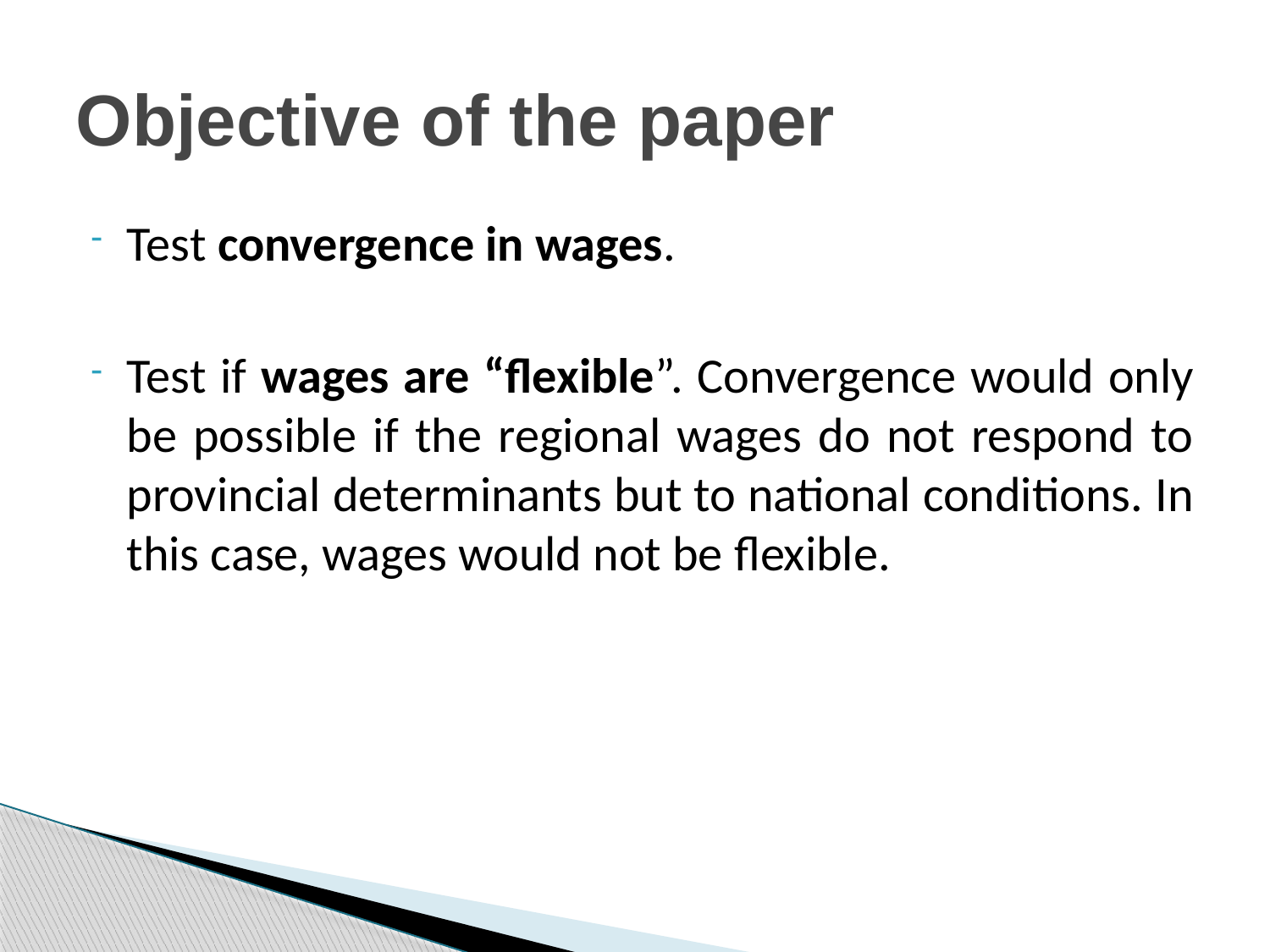

# Objective of the paper
Test convergence in wages.

Test if wages are “flexible”. Convergence would only be possible if the regional wages do not respond to provincial determinants but to national conditions. In this case, wages would not be flexible.